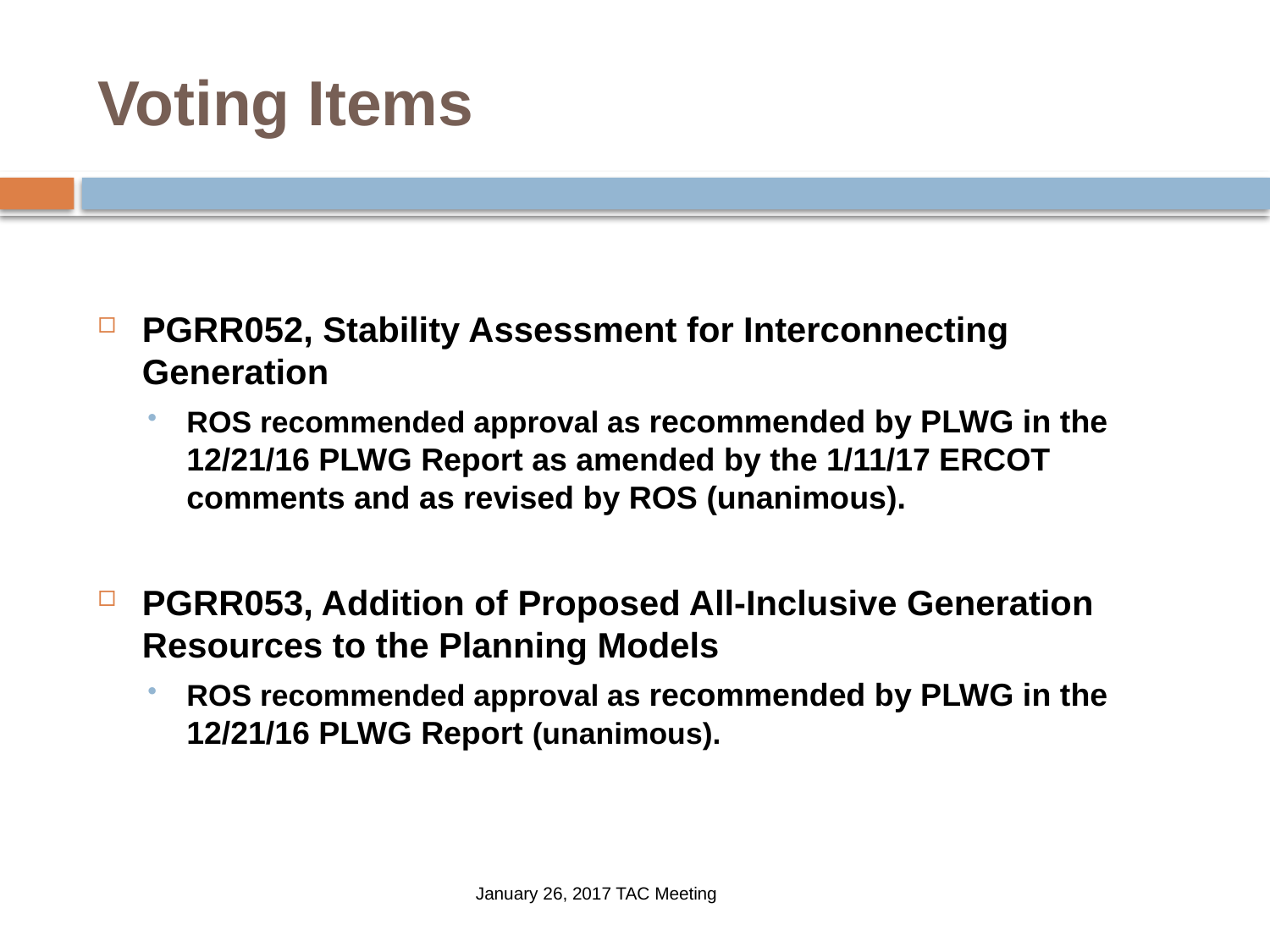

# Voting Items

PGRR052, Stability Assessment for Interconnecting Generation
ROS recommended approval as recommended by PLWG in the 12/21/16 PLWG Report as amended by the 1/11/17 ERCOT comments and as revised by ROS (unanimous).

PGRR053, Addition of Proposed All-Inclusive Generation Resources to the Planning Models
ROS recommended approval as recommended by PLWG in the 12/21/16 PLWG Report (unanimous).

 January 26, 2017 TAC Meeting